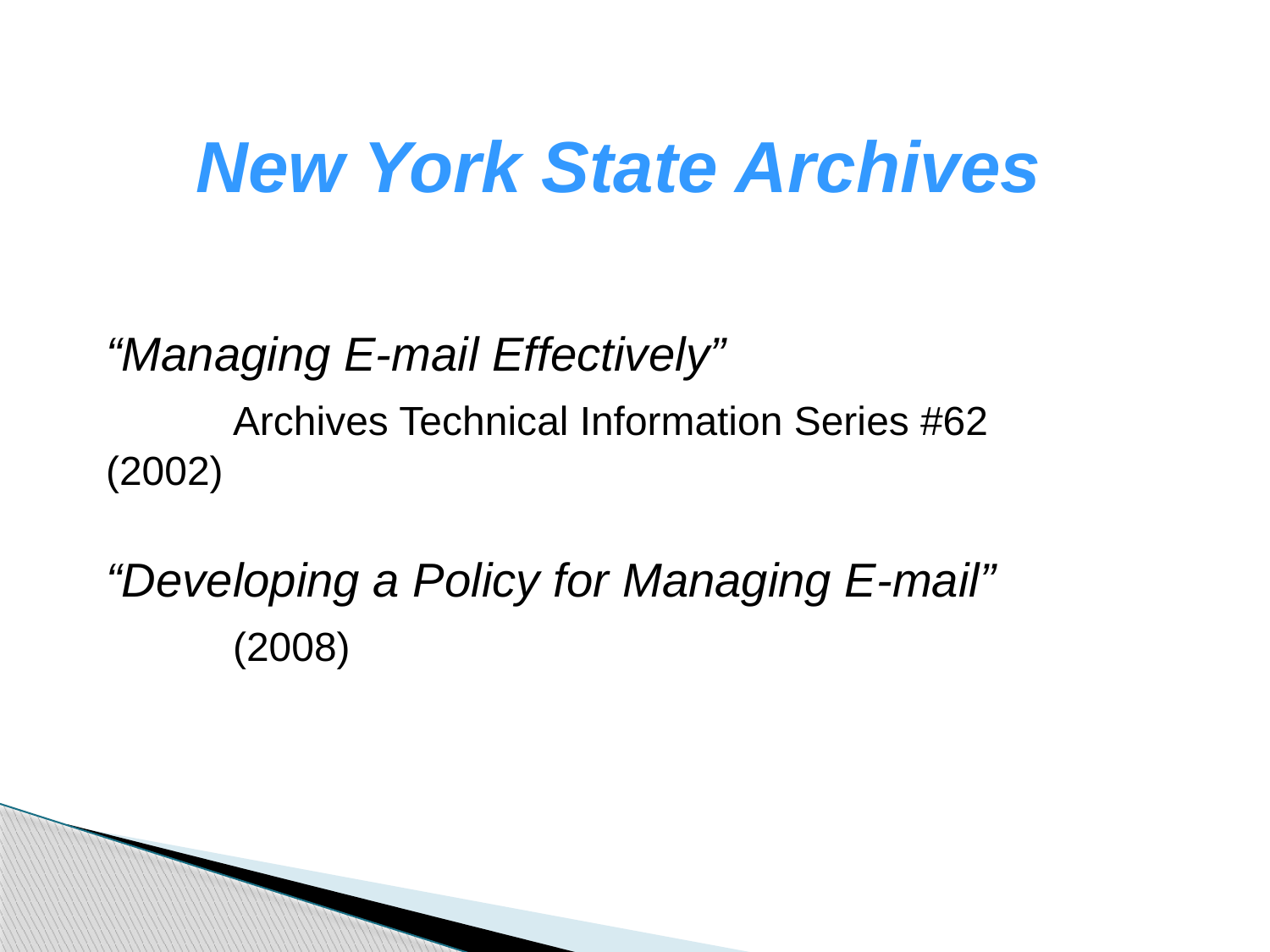

# New York State Archives
	“Managing E-mail Effectively”
		Archives Technical Information Series #62 	(2002)
	“Developing a Policy for Managing E-mail”
		(2008)